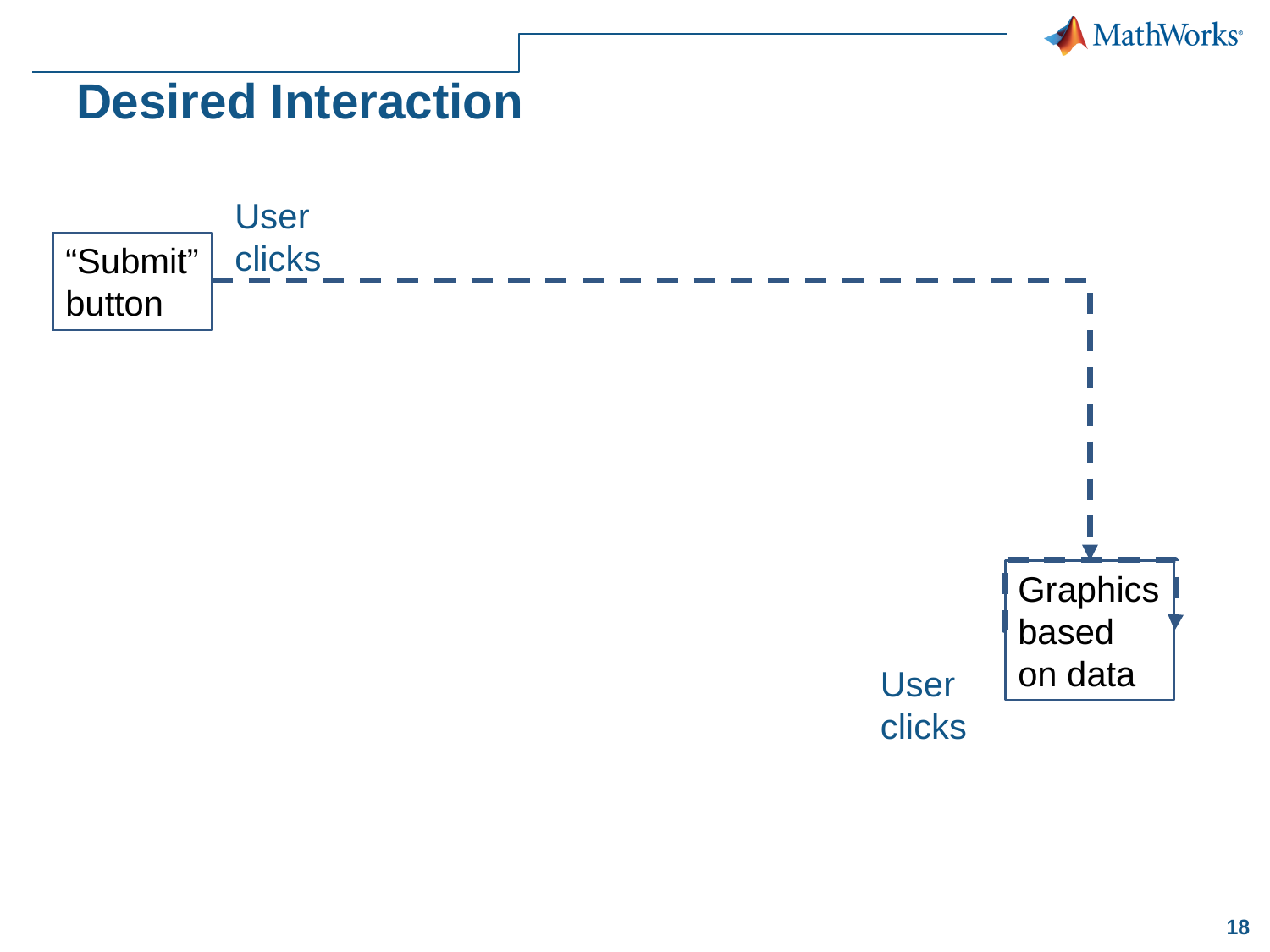

# Desired Interaction
User clicks
“Submit” button
Graphics based on data
User clicks